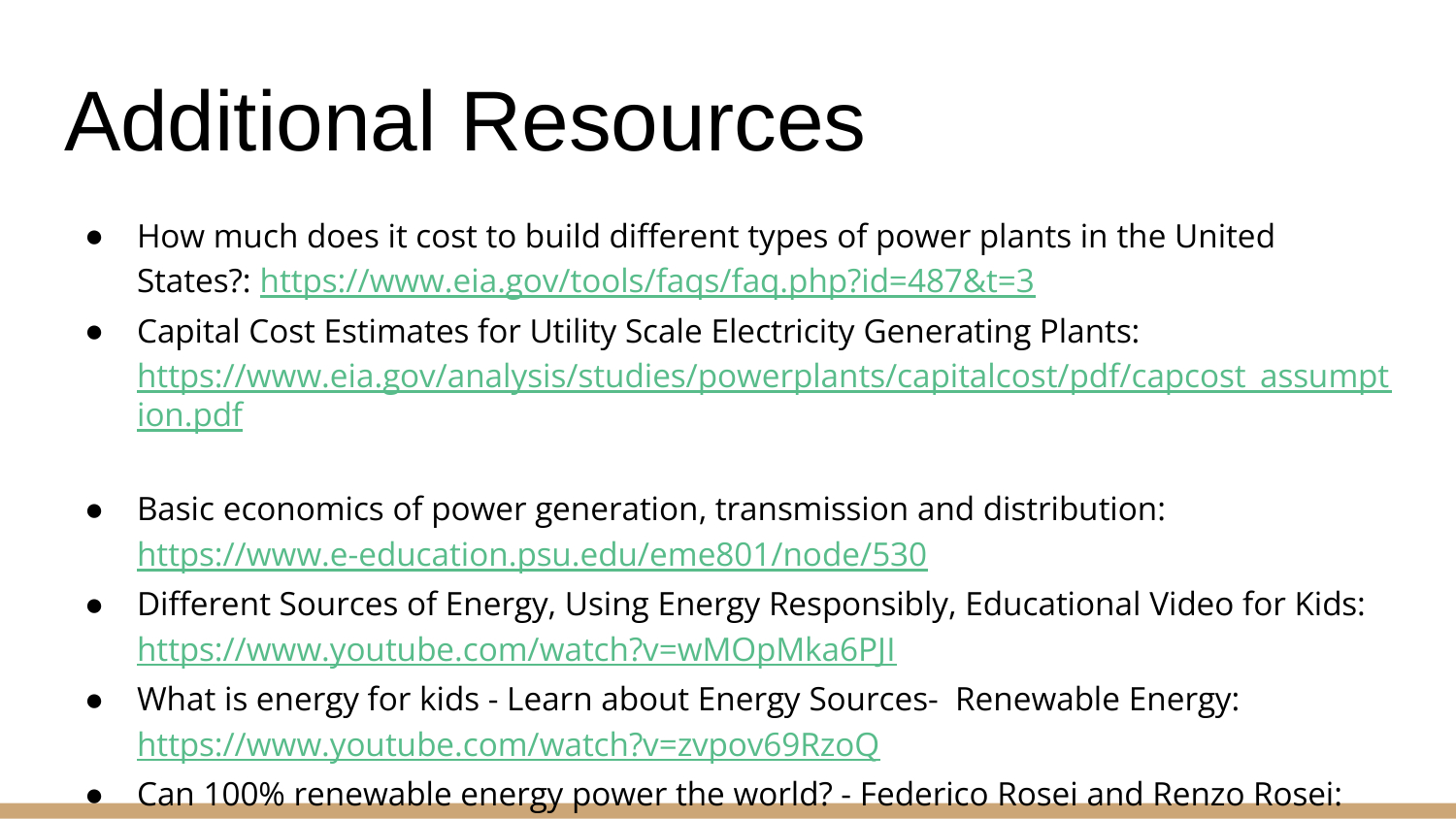

# Additional Resources
How much does it cost to build different types of power plants in the United States?: https://www.eia.gov/tools/faqs/faq.php?id=487&t=3
Capital Cost Estimates for Utility Scale Electricity Generating Plants: https://www.eia.gov/analysis/studies/powerplants/capitalcost/pdf/capcost_assumption.pdf
Basic economics of power generation, transmission and distribution: https://www.e-education.psu.edu/eme801/node/530
Different Sources of Energy, Using Energy Responsibly, Educational Video for Kids: https://www.youtube.com/watch?v=wMOpMka6PJI
What is energy for kids - Learn about Energy Sources-  Renewable Energy: https://www.youtube.com/watch?v=zvpov69RzoQ
Can 100% renewable energy power the world? - Federico Rosei and Renzo Rosei: https://www.youtube.com/watch?v=RnvCbquYeIM